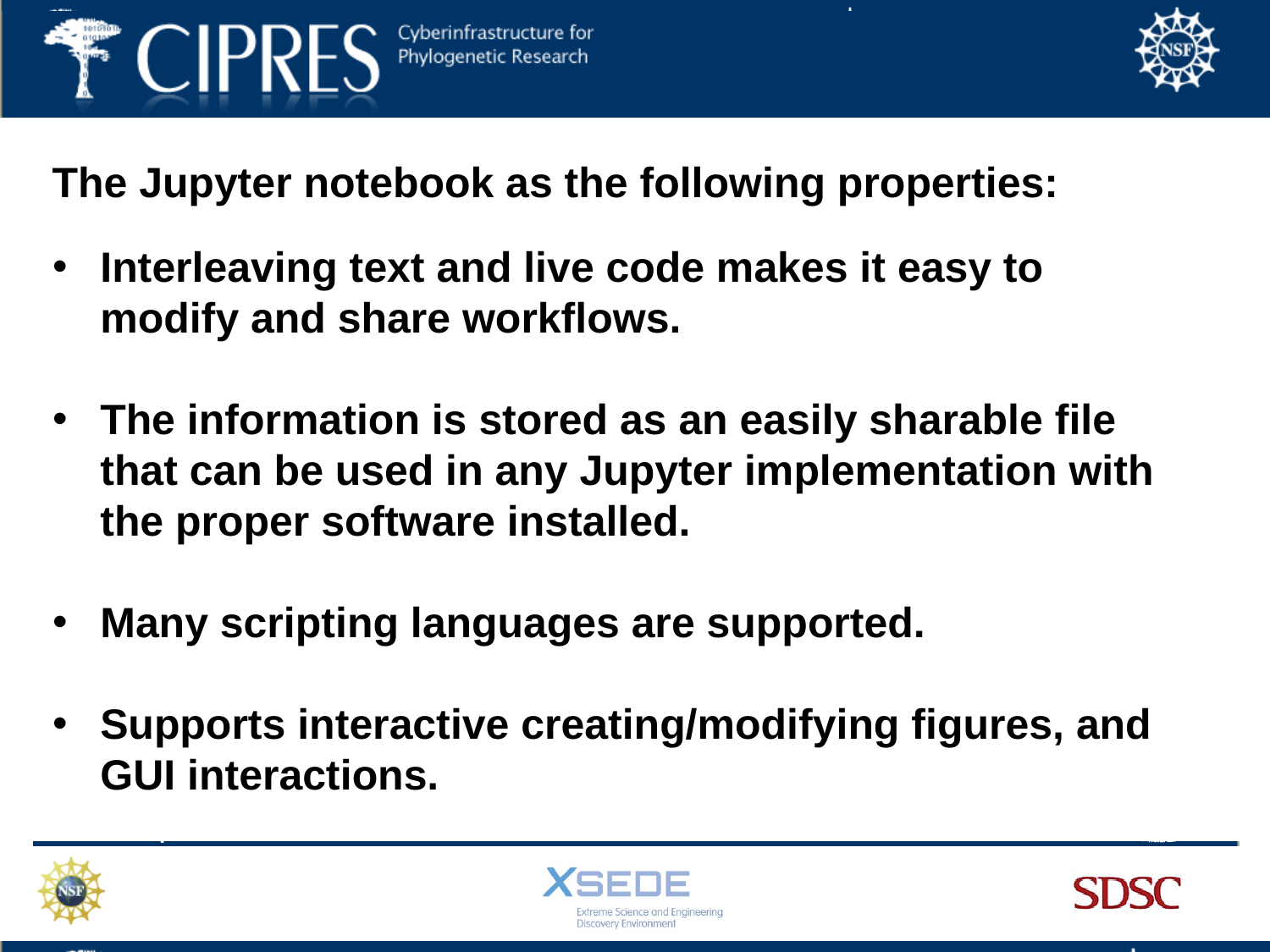

The Jupyter notebook as the following properties:
Interleaving text and live code makes it easy to modify and share workflows.

The information is stored as an easily sharable file that can be used in any Jupyter implementation with the proper software installed.

Many scripting languages are supported.

Supports interactive creating/modifying figures, and GUI interactions.